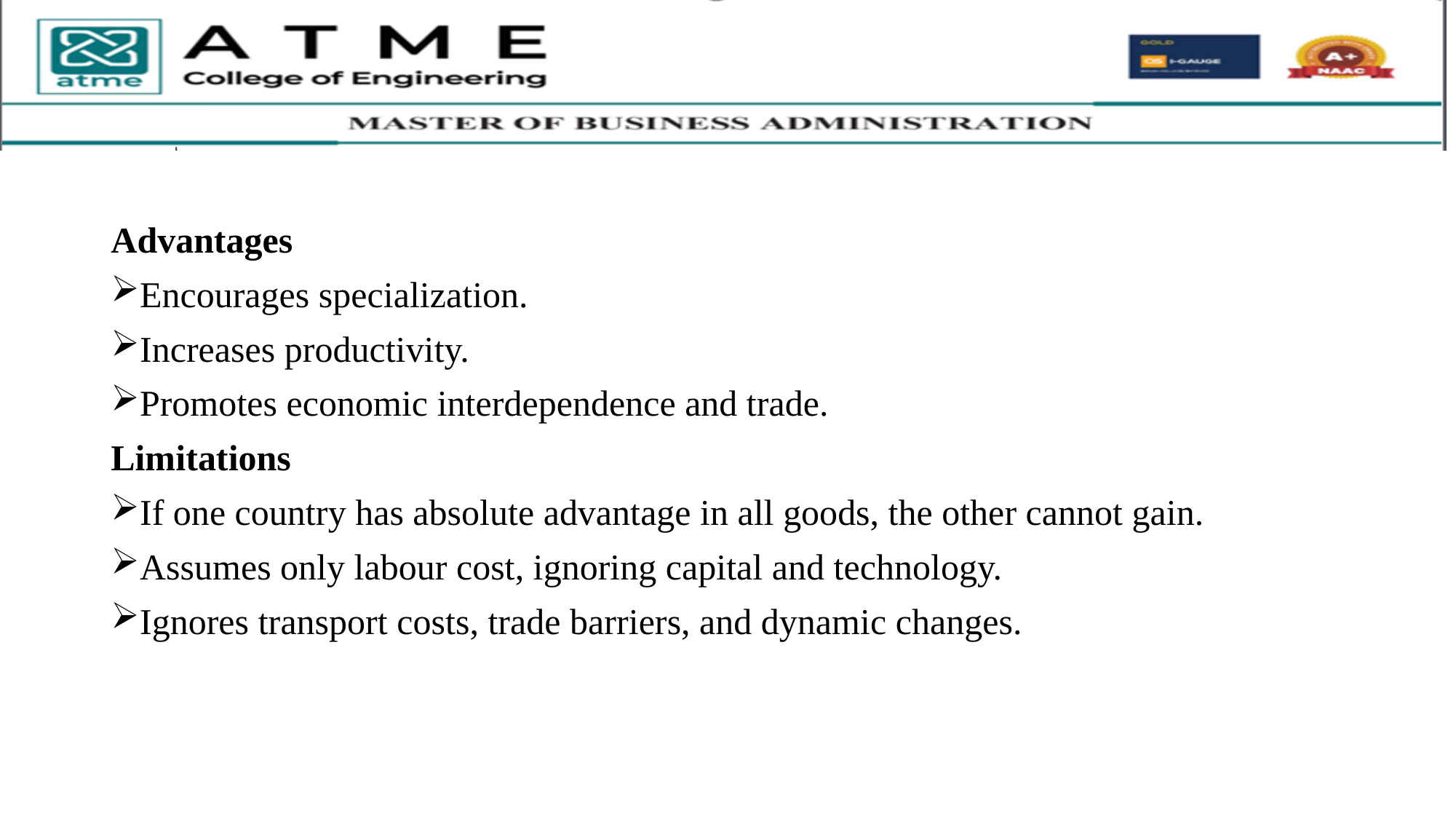

Advantages
Encourages specialization.
Increases productivity.
Promotes economic interdependence and trade.
Limitations
If one country has absolute advantage in all goods, the other cannot gain.
Assumes only labour cost, ignoring capital and technology.
Ignores transport costs, trade barriers, and dynamic changes.